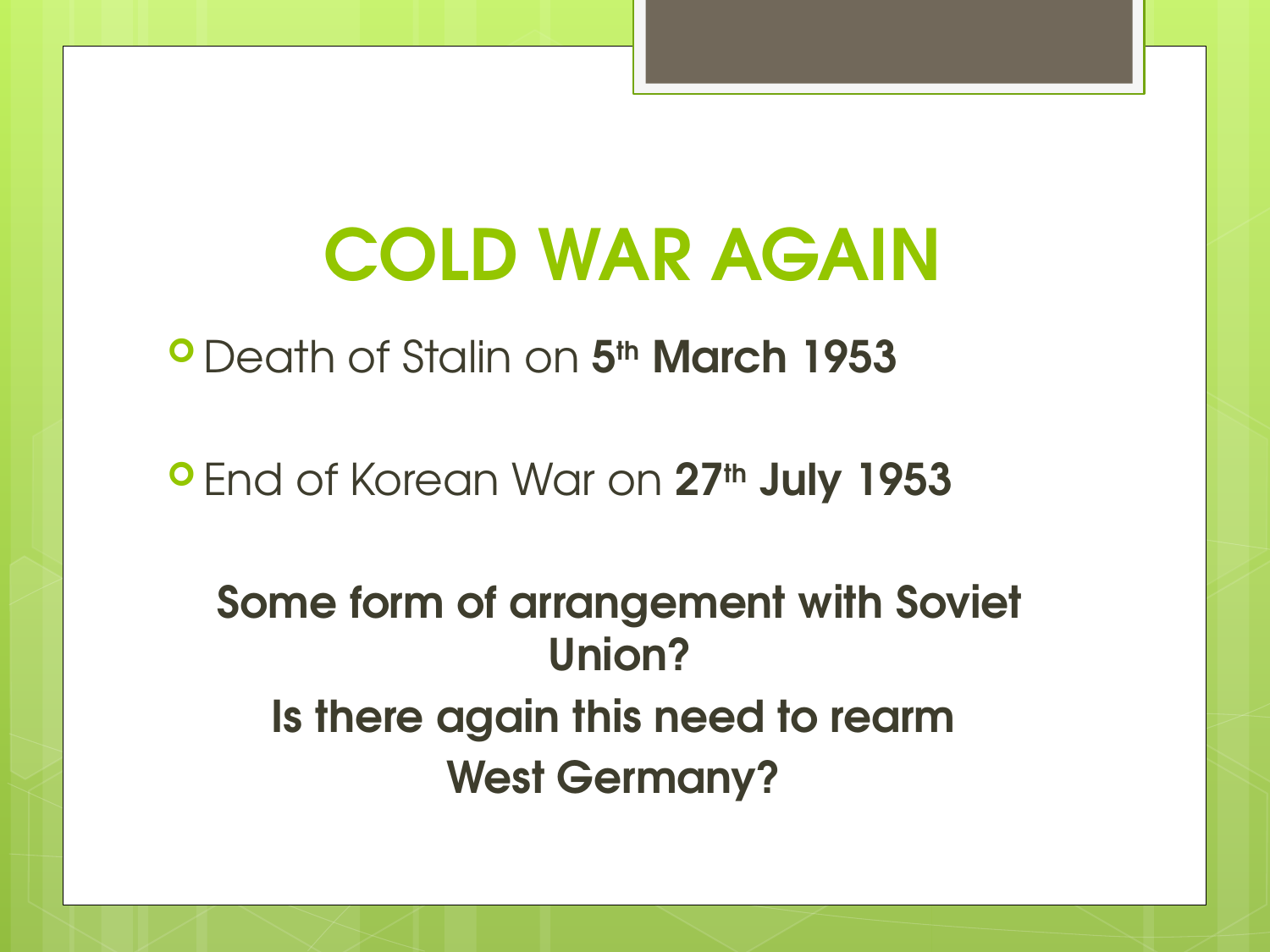

# COLD WAR AGAIN
Death of Stalin on 5th March 1953

End of Korean War on 27th July 1953

Some form of arrangement with Soviet Union?
Is there again this need to rearm
West Germany?